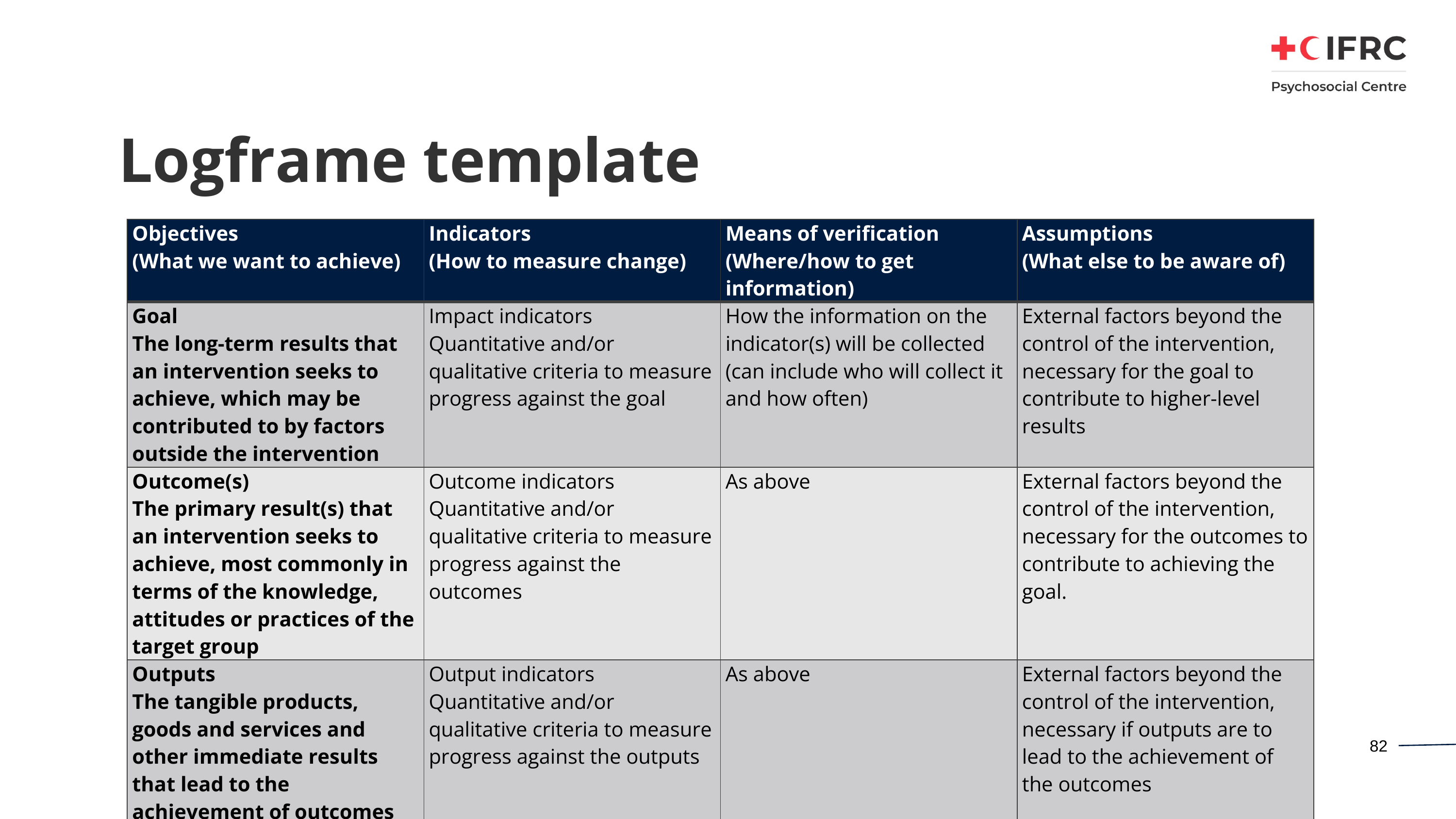

# Logframe template
| Objectives (What we want to achieve) | Indicators (How to measure change) | Means of verification (Where/how to get information) | Assumptions (What else to be aware of) |
| --- | --- | --- | --- |
| Goal The long-term results that an intervention seeks to achieve, which may be contributed to by factors outside the intervention | Impact indicators Quantitative and/or qualitative criteria to measure progress against the goal | How the information on the indicator(s) will be collected (can include who will collect it and how often) | External factors beyond the control of the intervention, necessary for the goal to contribute to higher-level results |
| Outcome(s) The primary result(s) that an intervention seeks to achieve, most commonly in terms of the knowledge, attitudes or practices of the target group | Outcome indicators Quantitative and/or qualitative criteria to measure progress against the outcomes | As above | External factors beyond the control of the intervention, necessary for the outcomes to contribute to achieving the goal. |
| Outputs The tangible products, goods and services and other immediate results that lead to the achievement of outcomes | Output indicators Quantitative and/or qualitative criteria to measure progress against the outputs | As above | External factors beyond the control of the intervention, necessary if outputs are to lead to the achievement of the outcomes |